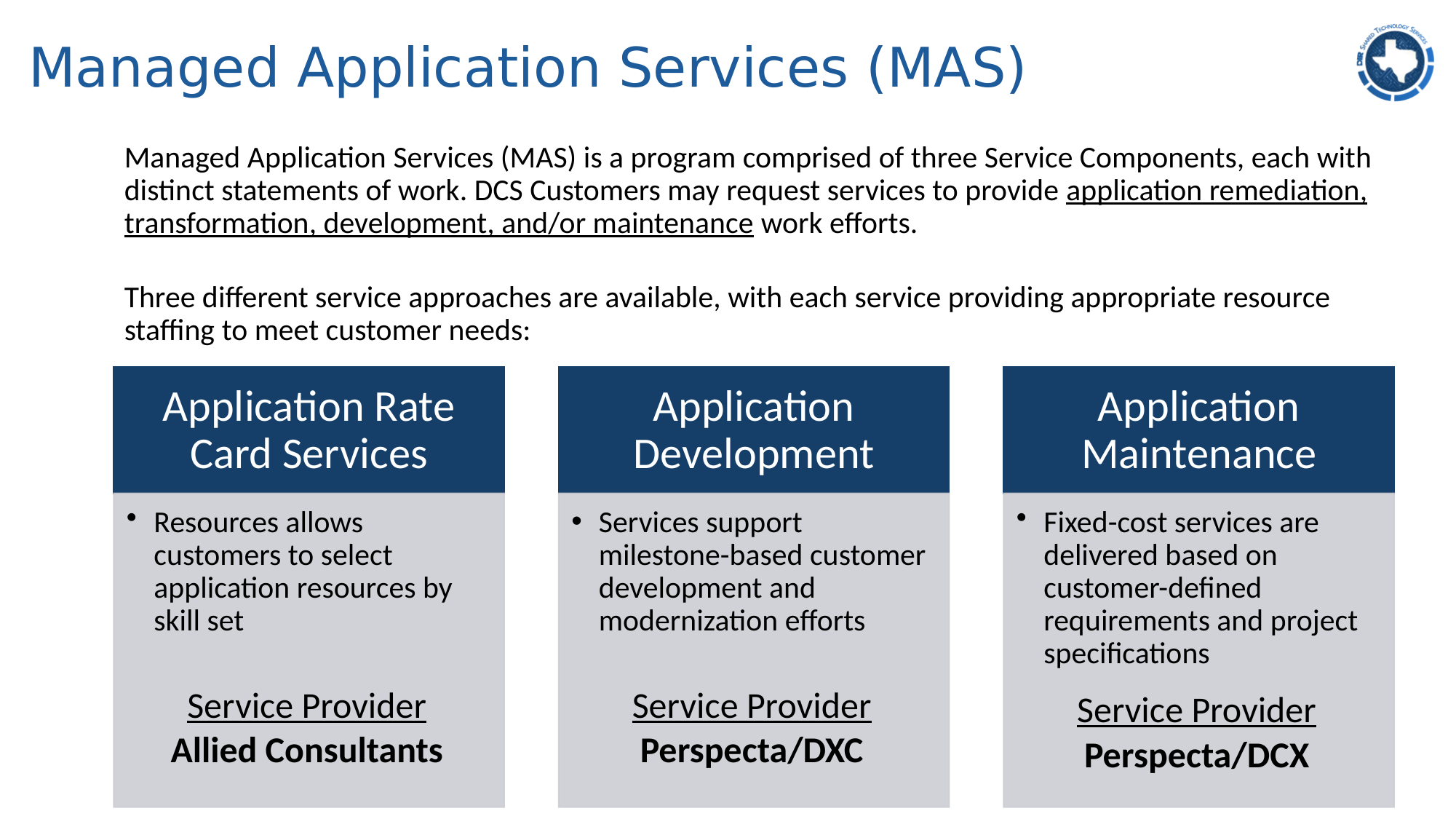

# Managed Application Services (MAS)
Managed Application Services (MAS) is a program comprised of three Service Components, each with distinct statements of work. DCS Customers may request services to provide application remediation, transformation, development, and/or maintenance work efforts.

Three different service approaches are available, with each service providing appropriate resource staffing to meet customer needs:
Application Rate Card Services
Resources allows customers to select application resources by skill set

Service Provider
Allied Consultants
Application Development
Services support milestone-based customer development and modernization efforts

Service Provider
Perspecta/DXC
Application Maintenance
Fixed-cost services are delivered based on customer-defined requirements and project specifications

Service Provider
Perspecta/DCX